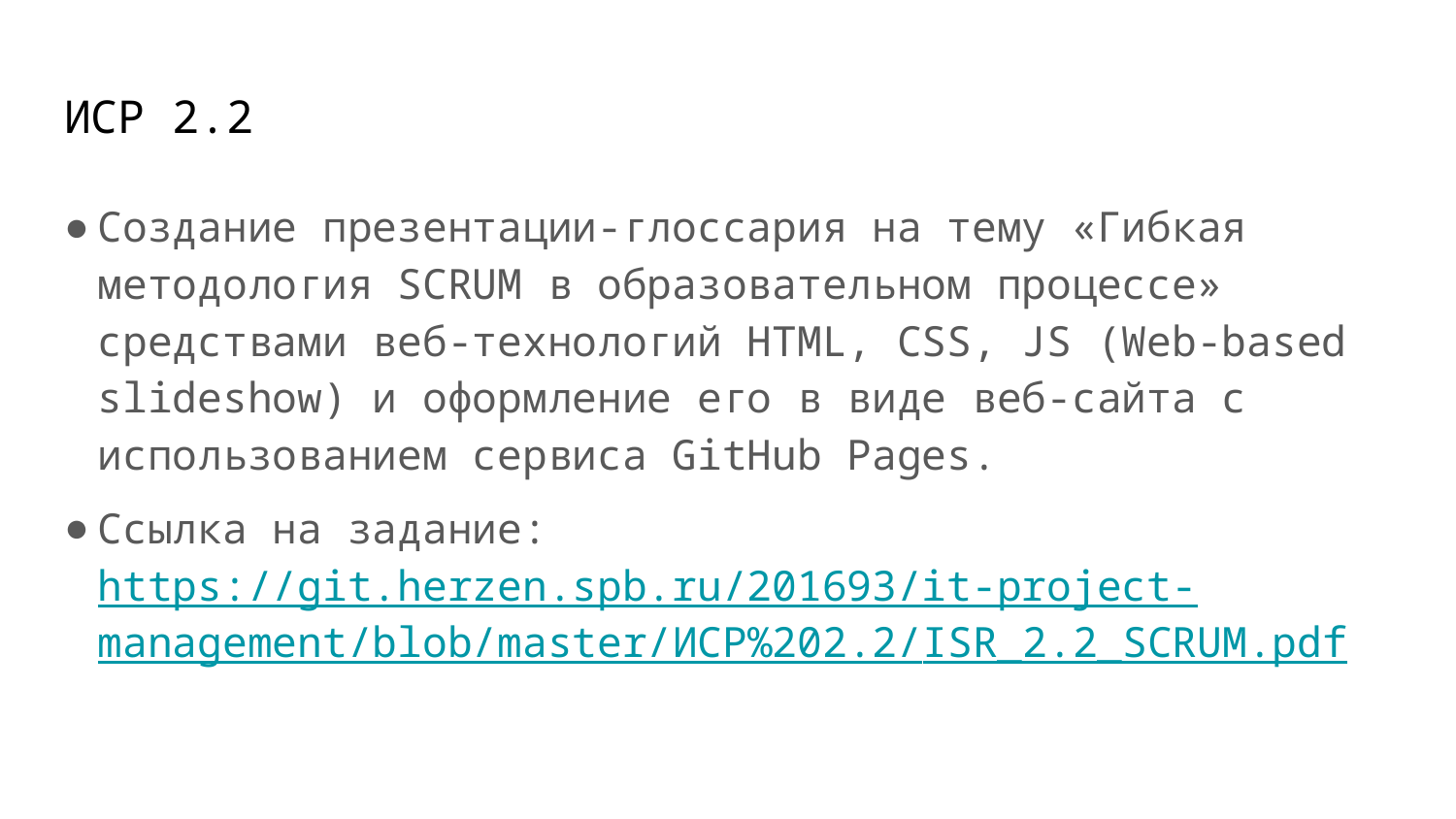

# ИСР 2.2
Создание презентации-глоссария на тему «Гибкая методология SCRUM в образовательном процессе» средствами веб-технологий HTML, CSS, JS (Web-based slideshow) и оформление его в виде веб-сайта с использованием сервиса GitHub Pages.
Ссылка на задание: https://git.herzen.spb.ru/201693/it-project-management/blob/master/ИСР%202.2/ISR_2.2_SCRUM.pdf